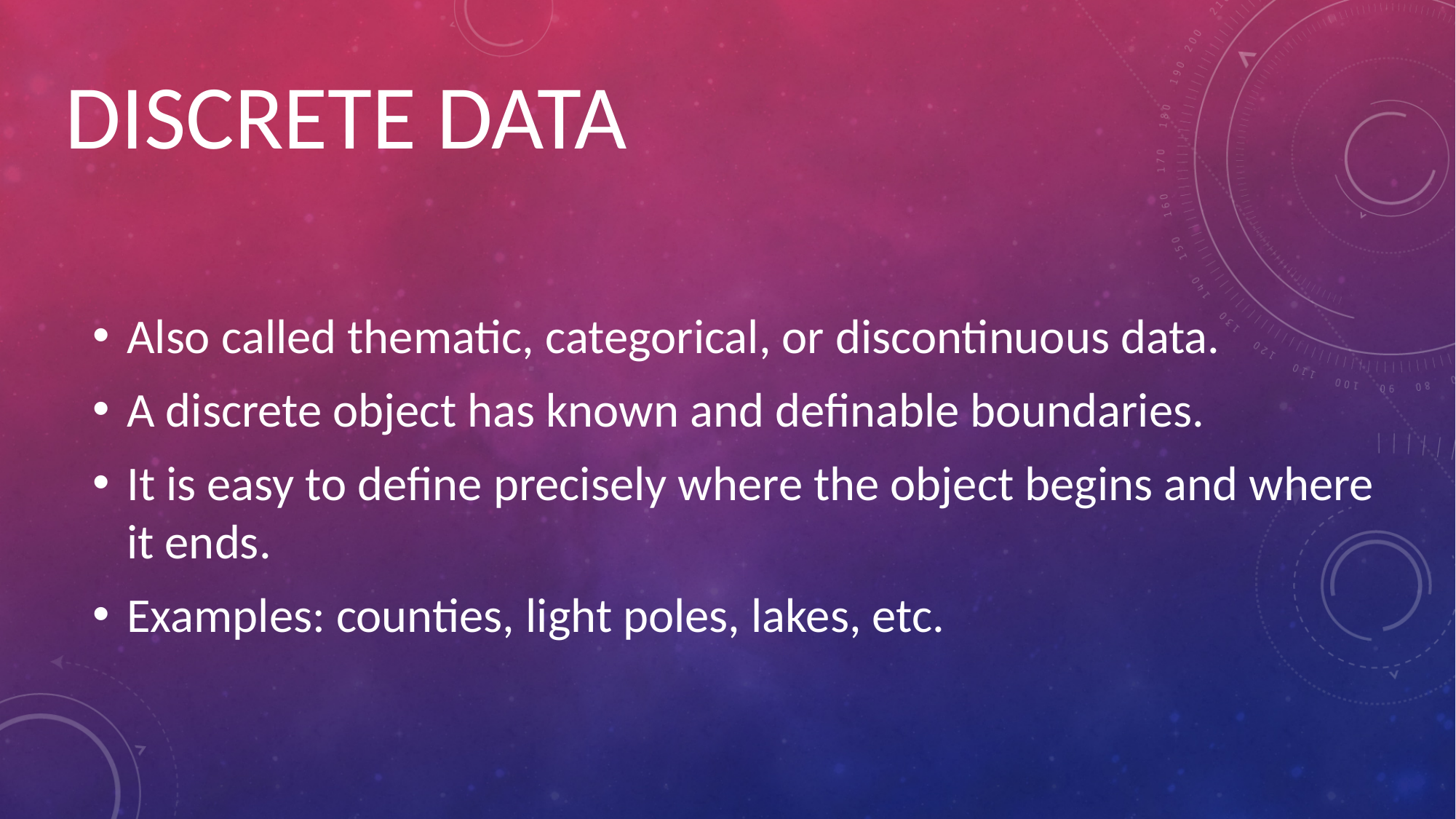

# Discrete Data
Also called thematic, categorical, or discontinuous data.
A discrete object has known and definable boundaries.
It is easy to define precisely where the object begins and where it ends.
Examples: counties, light poles, lakes, etc.